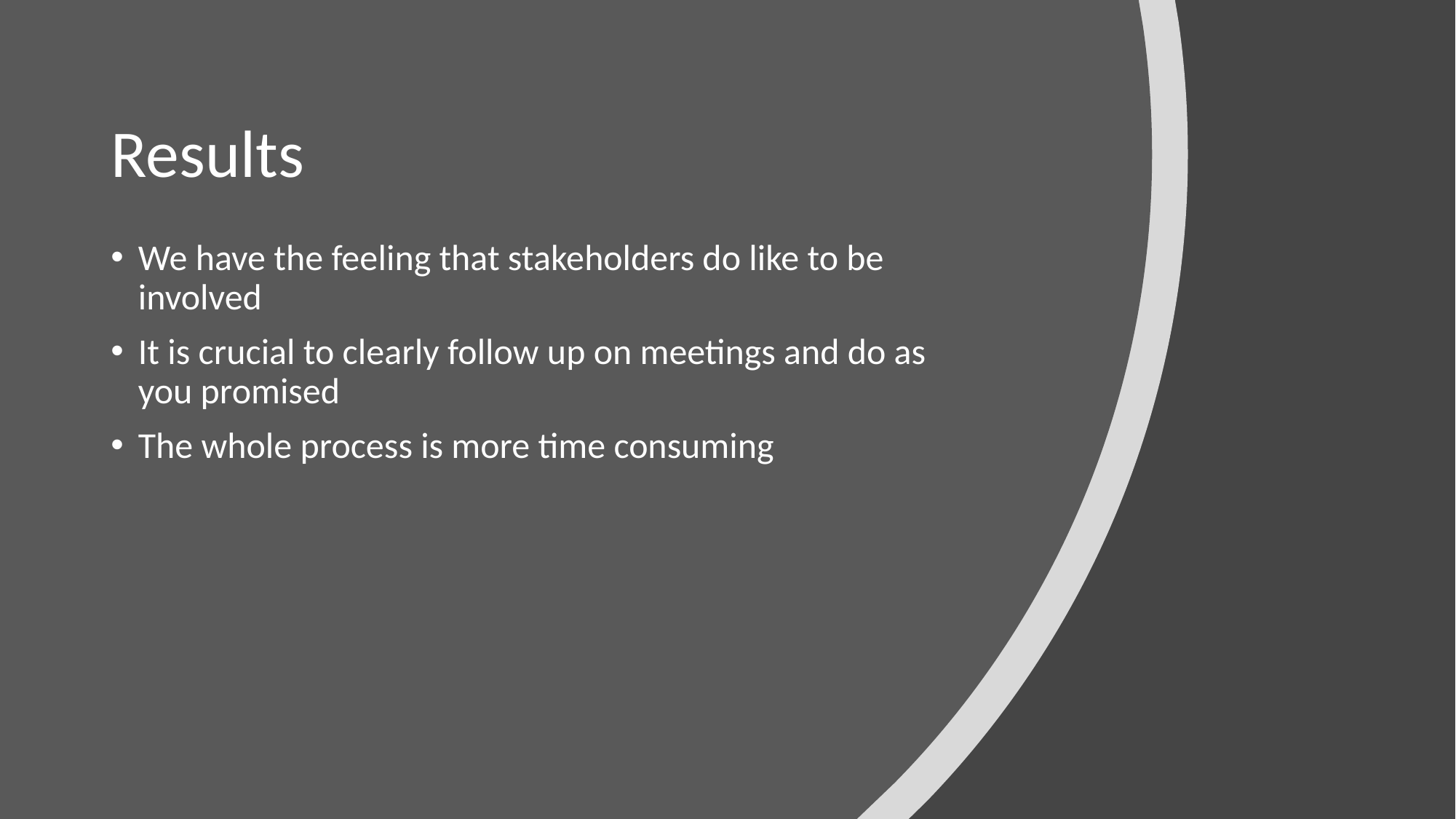

# Results
We have the feeling that stakeholders do like to be involved
It is crucial to clearly follow up on meetings and do as you promised
The whole process is more time consuming